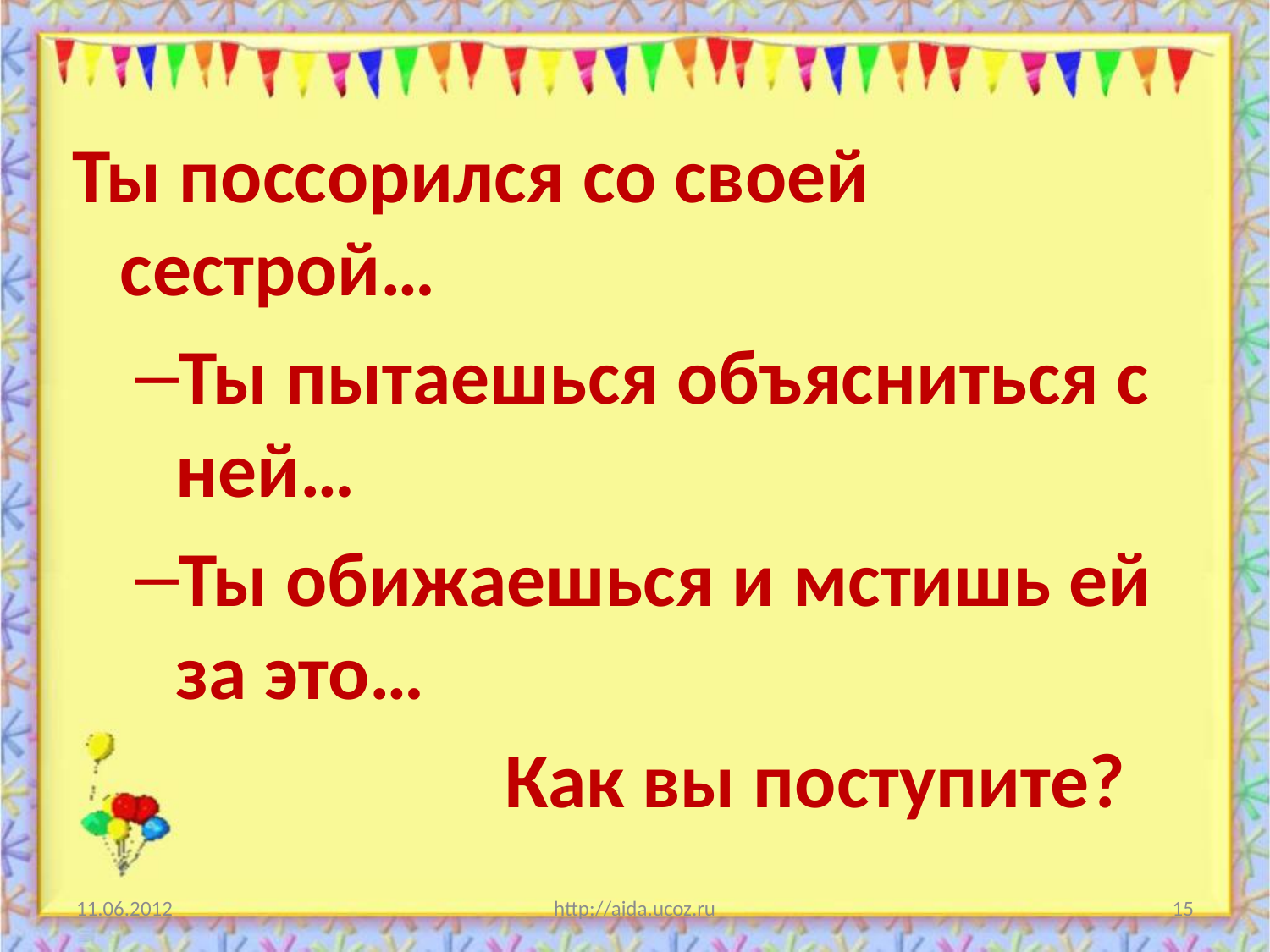

Ты поссорился со своей сестрой…
Ты пытаешься объясниться с ней…
Ты обижаешься и мстишь ей за это…
                     Как вы поступите?
11.06.2012
http://aida.ucoz.ru
15